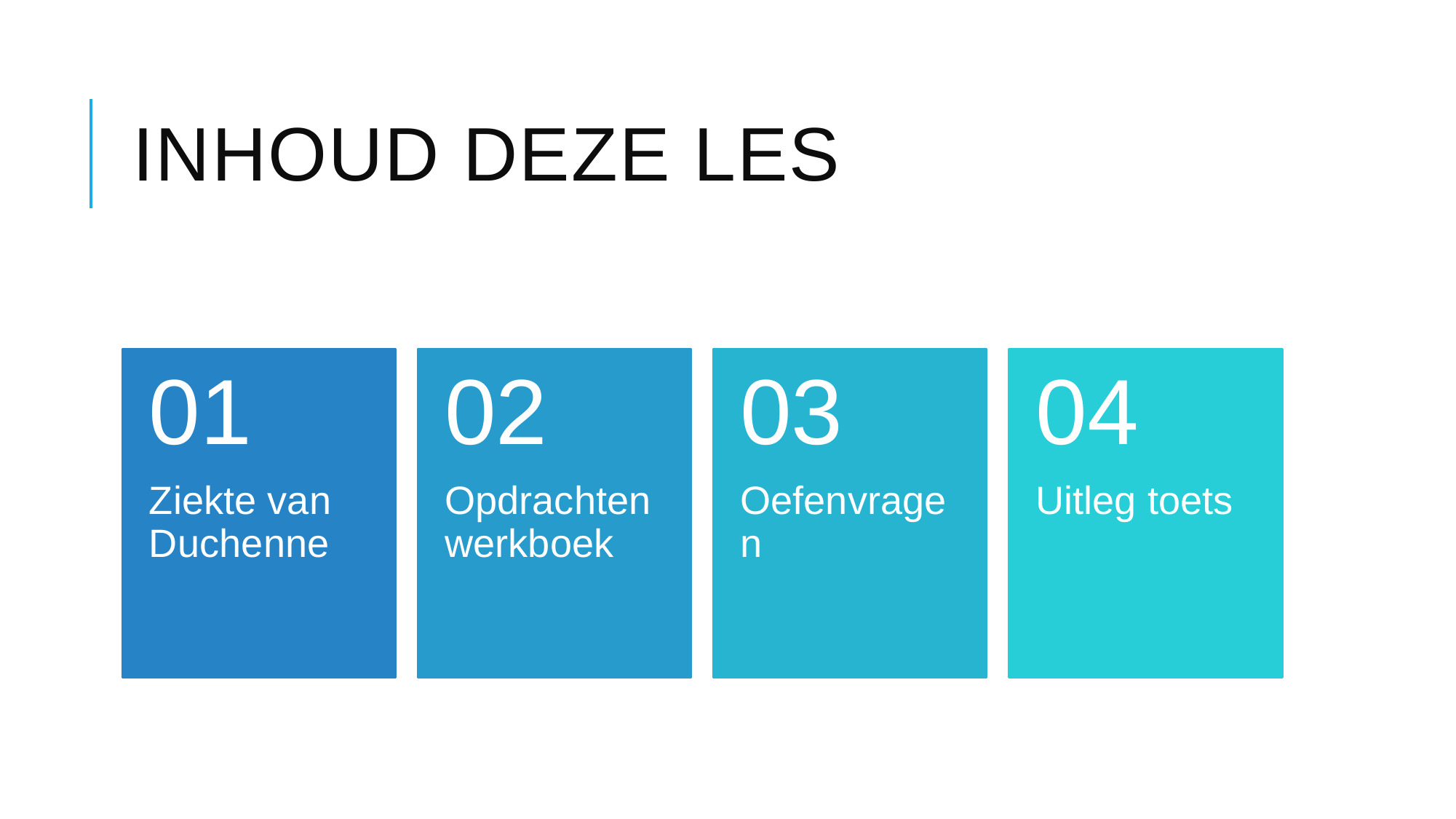

# Inhoud deze les
Ziekte van Duchenne
01
Opdrachten werkboek
02
Oefenvragen
03
Uitleg toets
04